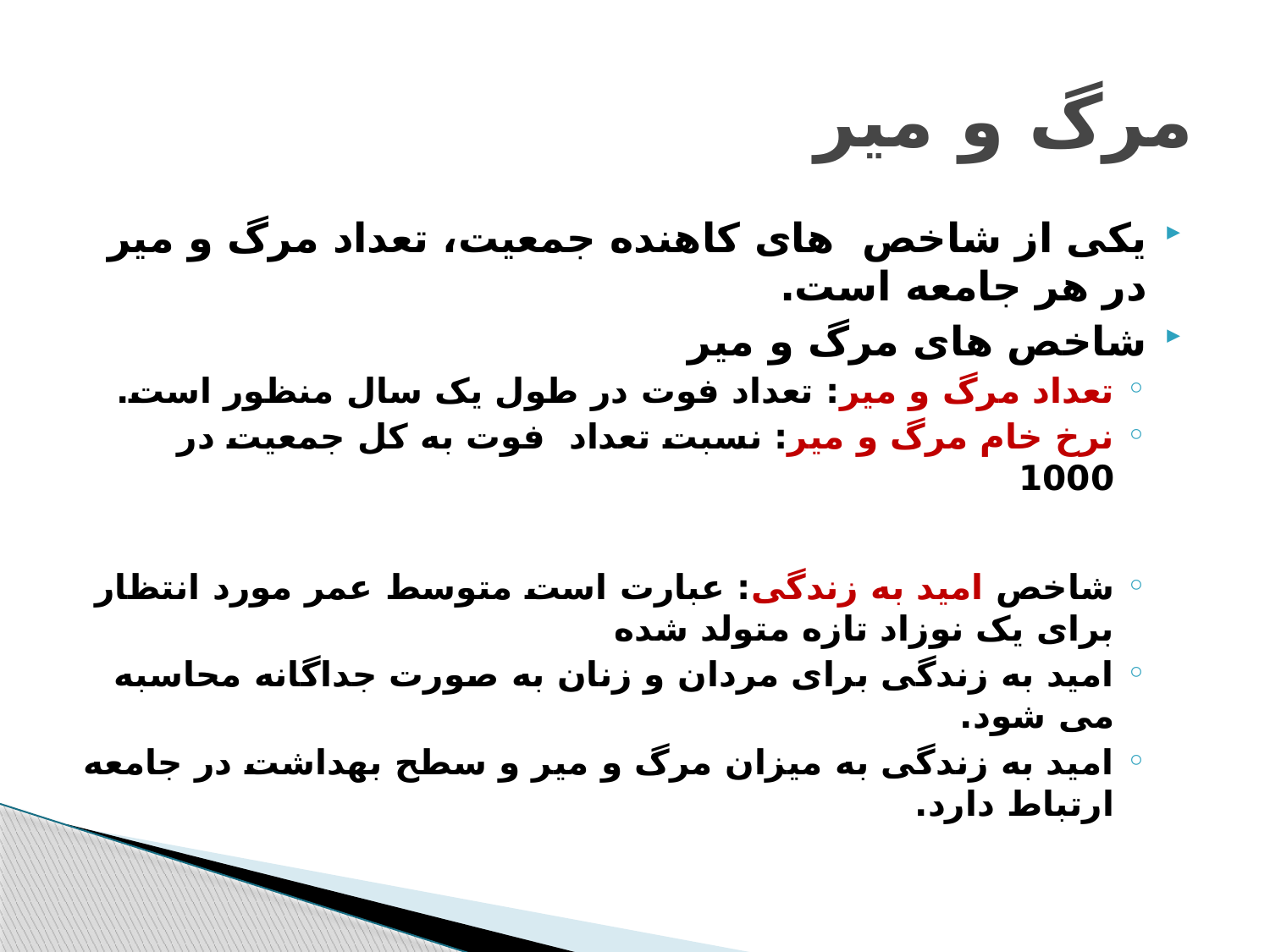

# مرگ و میر
یکی از شاخص  های کاهنده جمعیت، تعداد مرگ و میر در هر جامعه است.
شاخص های مرگ و میر
تعداد مرگ و میر: تعداد فوت در طول یک سال منظور است.
نرخ خام مرگ و میر: نسبت تعداد  فوت به کل جمعیت در 1000

شاخص امید به زندگی: عبارت است متوسط عمر مورد انتظار برای یک نوزاد تازه متولد شده
امید به زندگی برای مردان و زنان به صورت جداگانه محاسبه می شود.
امید به زندگی به میزان مرگ و میر و سطح بهداشت در جامعه ارتباط دارد.